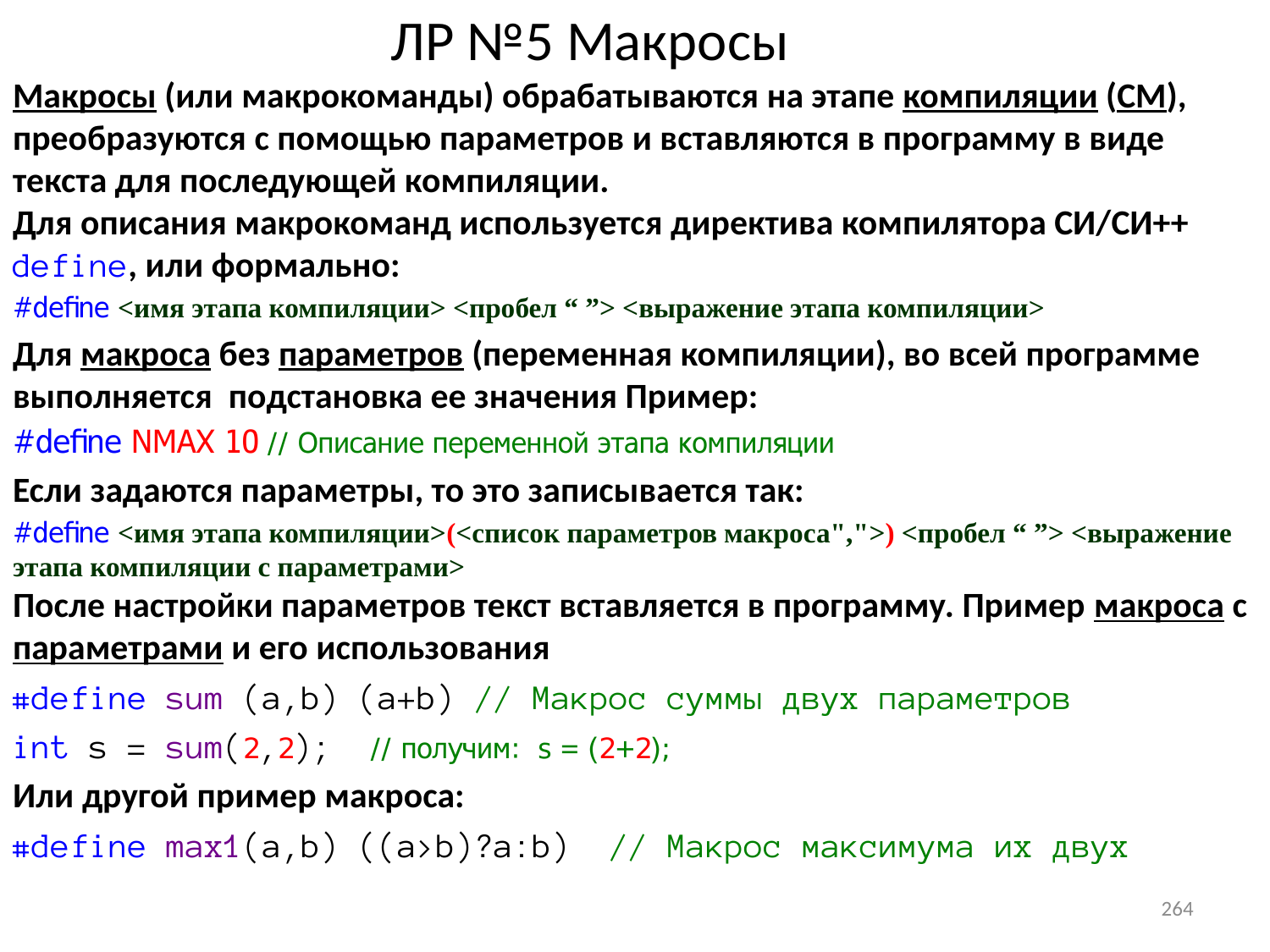

# ЛР №5 Макросы
Макросы (или макрокоманды) обрабатываются на этапе компиляции (СМ), преобразуются с помощью параметров и вставляются в программу в виде текста для последующей компиляции.
Для описания макрокоманд используется директива компилятора СИ/СИ++ define, или формально:
#define <имя этапа компиляции> <пробел “ ”> <выражение этапа компиляции>
Для макроса без параметров (переменная компиляции), во всей программе выполняется  подстановка ее значения Пример:
#define NMAX 10 // Описание переменной этапа компиляции
Если задаются параметры, то это записывается так:
#define <имя этапа компиляции>(<список параметров макроса",">) <пробел “ ”> <выражение этапа компиляции с параметрами>
После настройки параметров текст вставляется в программу. Пример макроса с параметрами и его использования
#define sum (a,b) (a+b) // Макрос суммы двух параметров
int s = sum(2,2);  // получим:  s = (2+2);
Или другой пример макроса:
#define max1(a,b) ((a>b)?a:b)  // Макрос максимума их двух

264